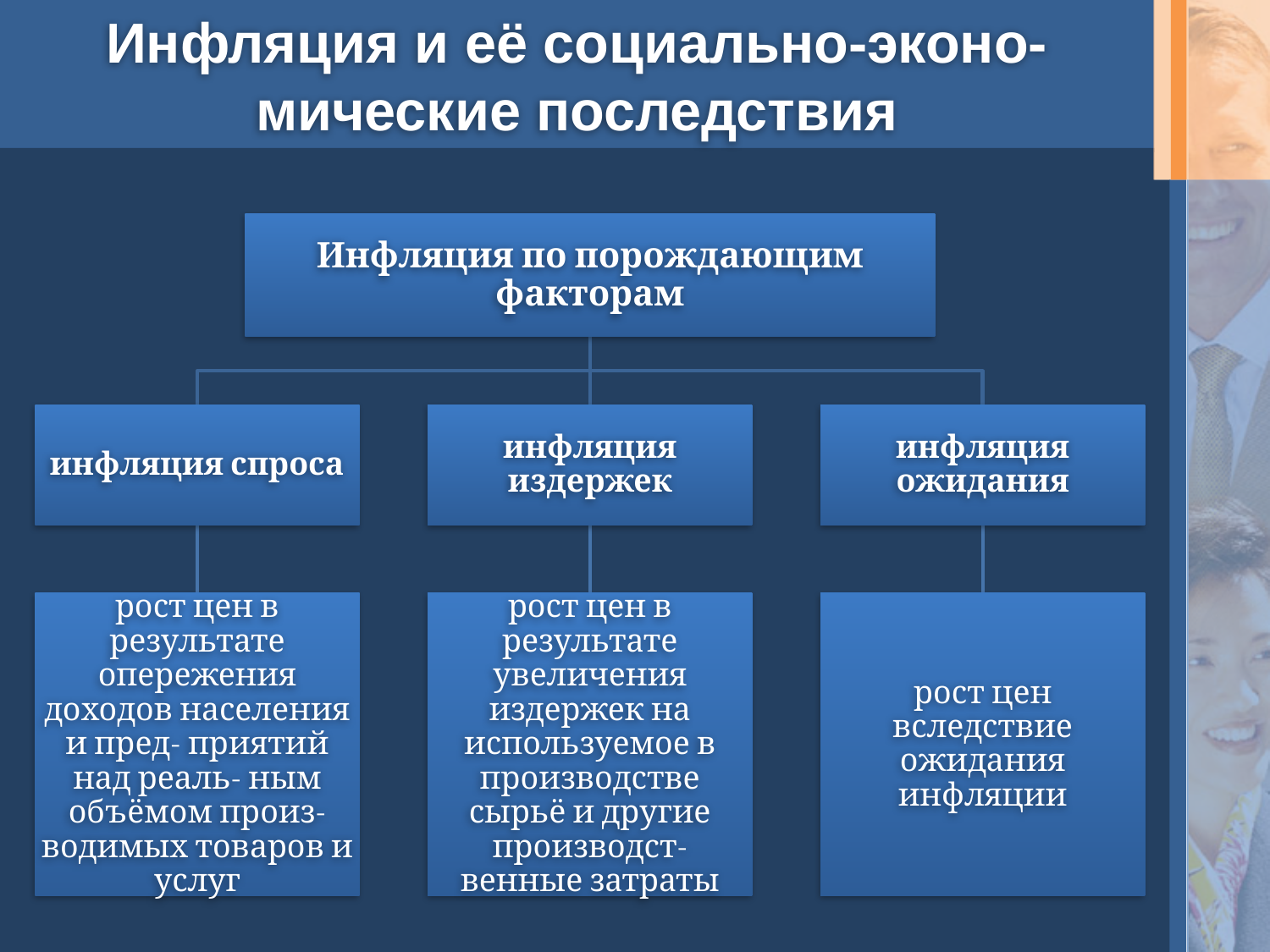

# Инфляция и её социально-эконо- мические последствия

Инфляция по порождающим факторам

инфляция спроса

инфляция издержек

инфляция ожидания

рост цен в результате опережения доходов населения и пред- приятий над реаль- ным объёмом произ- водимых товаров и услуг

рост цен в результате увеличения издержек на используемое в производстве сырьё и другие производст- венные затраты

рост цен вследствие ожидания инфляции